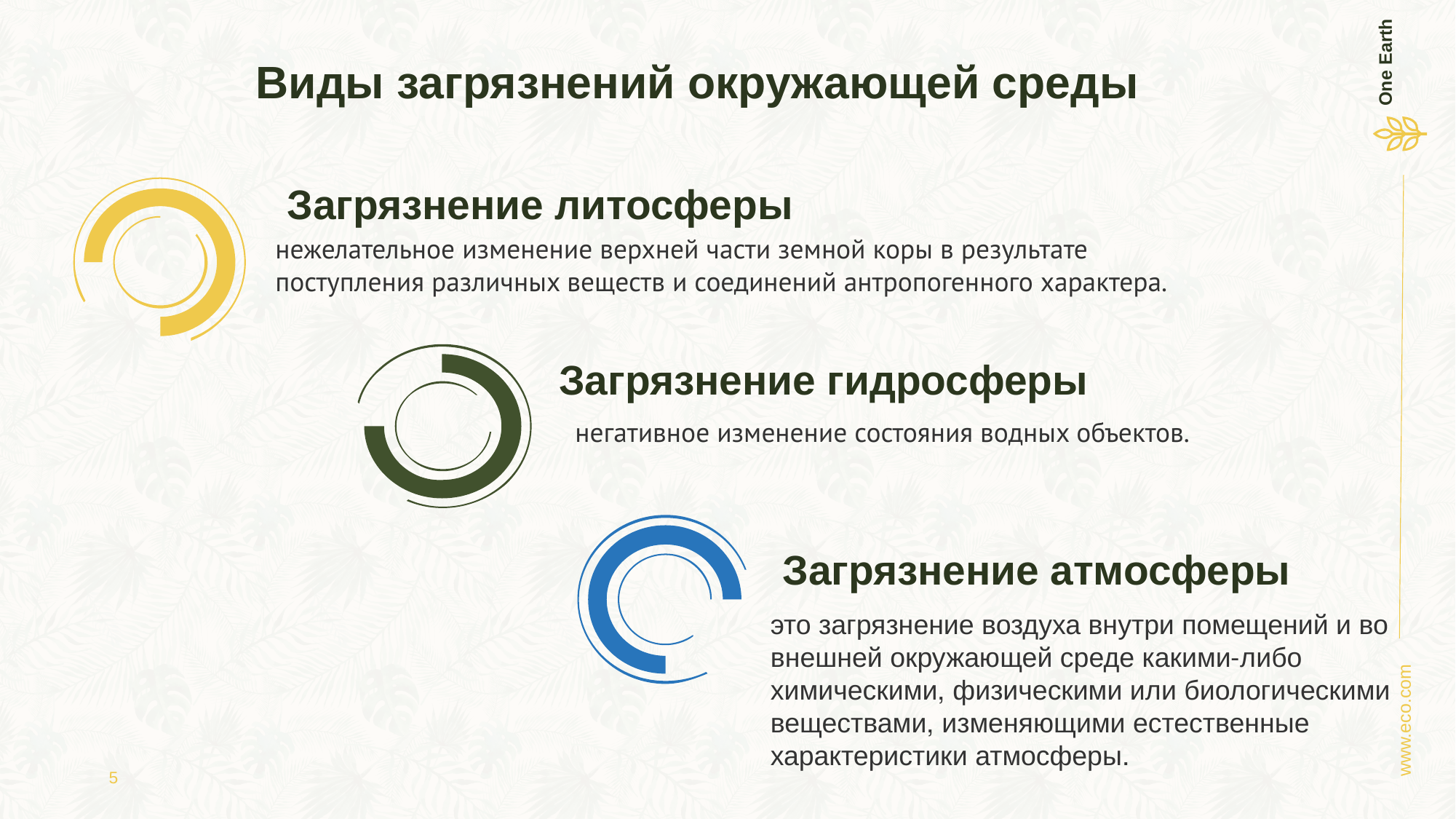

# Виды загрязнений окружающей среды
Загрязнение литосферы

нежелательное изменение верхней части земной коры в результате поступления различных веществ и соединений антропогенного характера.
Загрязнение гидросферы

негативное изменение состояния водных объектов.

Загрязнение атмосферы
это загрязнение воздуха внутри помещений и во внешней окружающей среде какими-либо химическими, физическими или биологическими веществами, изменяющими естественные характеристики атмосферы.
5